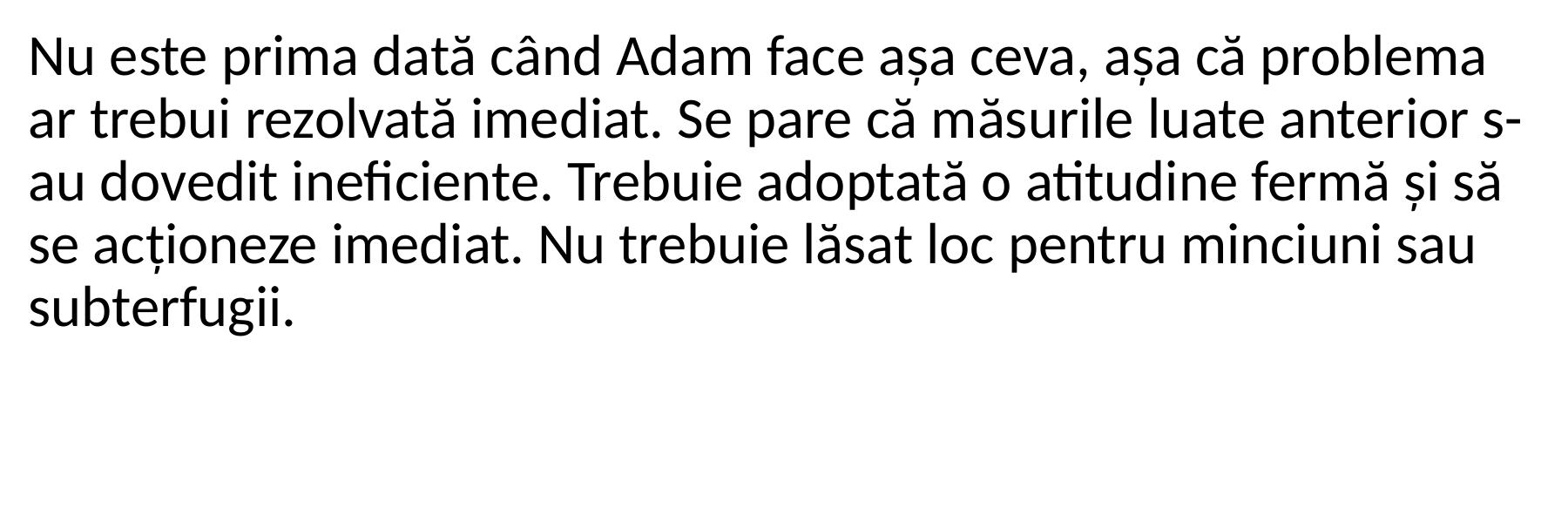

Nu este prima dată când Adam face așa ceva, așa că problema ar trebui rezolvată imediat. Se pare că măsurile luate anterior s-au dovedit ineficiente. Trebuie adoptată o atitudine fermă și să se acționeze imediat. Nu trebuie lăsat loc pentru minciuni sau subterfugii.